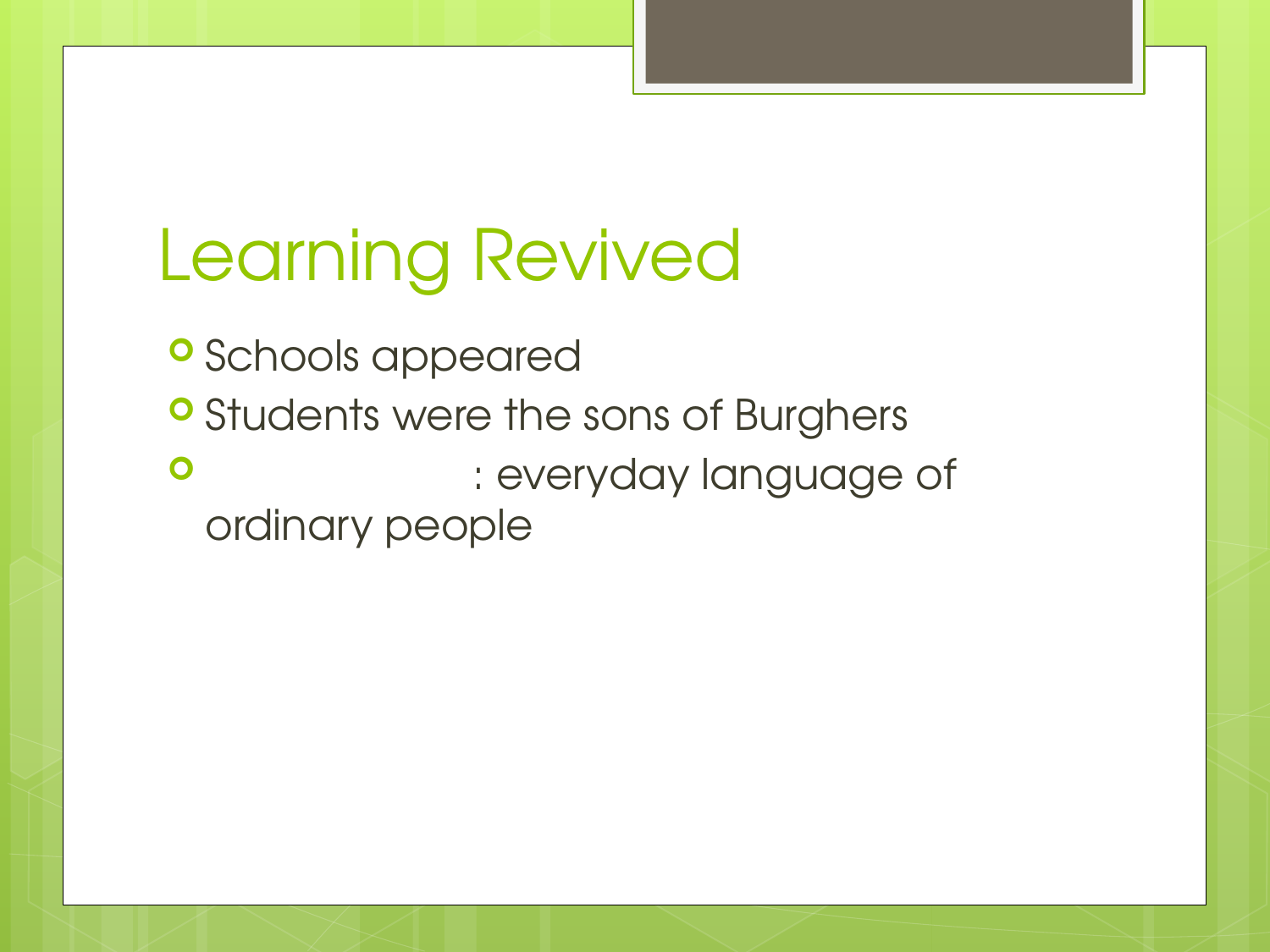

# Learning Revived
Schools appeared
Students were the sons of Burghers
                       : everyday language of ordinary people